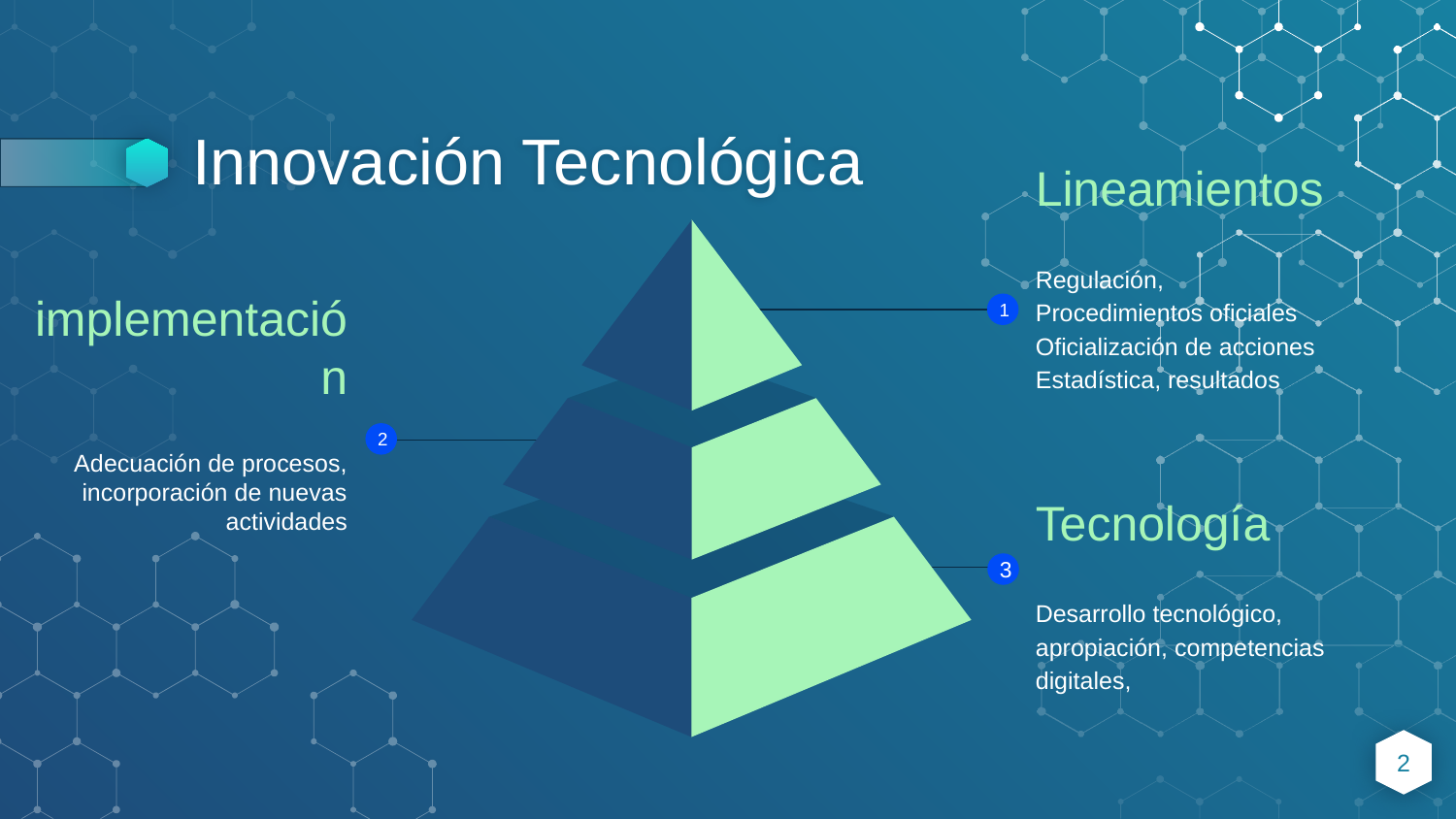

Lineamientos

Regulación,
Procedimientos oficiales
Oficialización de acciones
Estadística, resultados
1
# Innovación Tecnológica

implementación

Adecuación de procesos, incorporación de nuevas actividades

2
Tecnología

Desarrollo tecnológico, apropiación, competencias digitales,
3
2